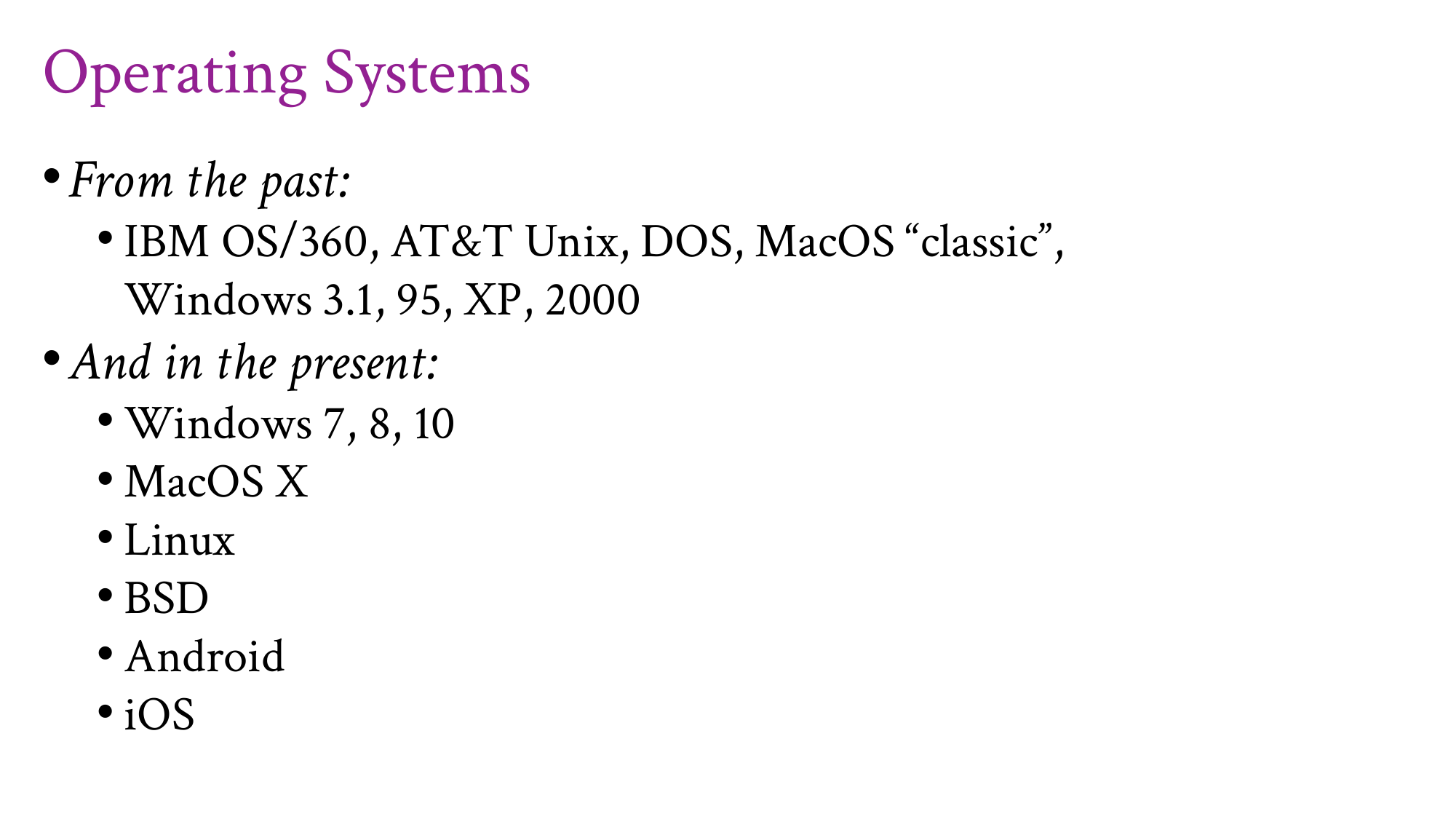

# Operating Systems
From the past:
IBM OS/360, AT&T Unix, DOS, MacOS “classic”,
Windows 3.1, 95, XP, 2000
And in the present:
Windows 7, 8, 10
MacOS X
Linux
BSD
Android
iOS